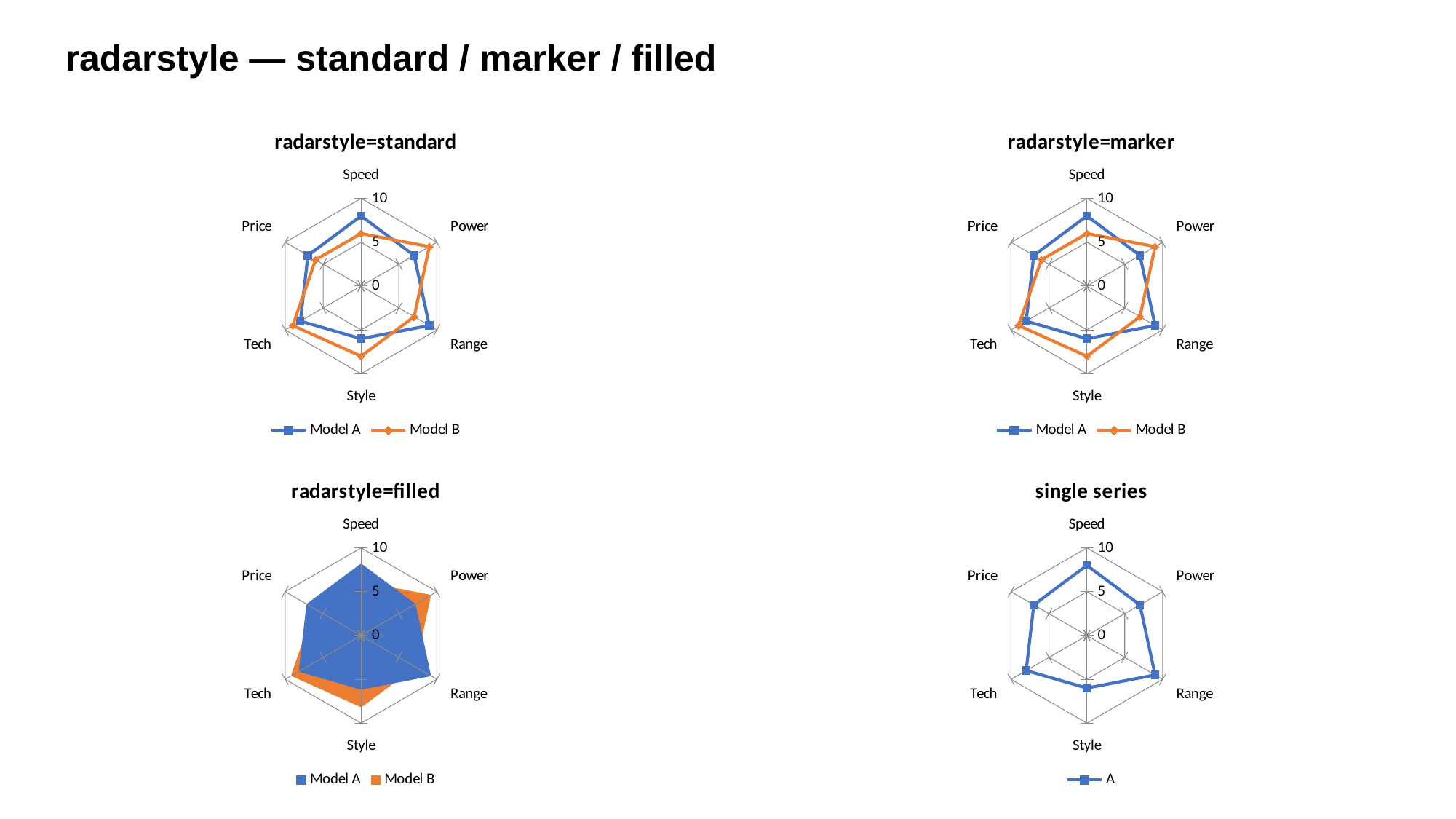

radarstyle — standard / marker / filled

### Chart: radarstyle=standard

| Category |  |  |
|---|---|---|
| Speed | 8.0 | 6.0 |
| Power | 7.0 | 9.0 |
| Range | 9.0 | 7.0 |
| Style | 6.0 | 8.0 |
| Tech | 8.0 | 9.0 |
| Price | 7.0 | 6.0 |

### Chart: radarstyle=marker

| Category |  |  |
|---|---|---|
| Speed | 8.0 | 6.0 |
| Power | 7.0 | 9.0 |
| Range | 9.0 | 7.0 |
| Style | 6.0 | 8.0 |
| Tech | 8.0 | 9.0 |
| Price | 7.0 | 6.0 |

### Chart: radarstyle=filled

| Category |  |  |
|---|---|---|
| Speed | 8.0 | 6.0 |
| Power | 7.0 | 9.0 |
| Range | 9.0 | 7.0 |
| Style | 6.0 | 8.0 |
| Tech | 8.0 | 9.0 |
| Price | 7.0 | 6.0 |

### Chart: single series

| Category |  |
|---|---|
| Speed | 8.0 |
| Power | 7.0 |
| Range | 9.0 |
| Style | 6.0 |
| Tech | 8.0 |
| Price | 7.0 |